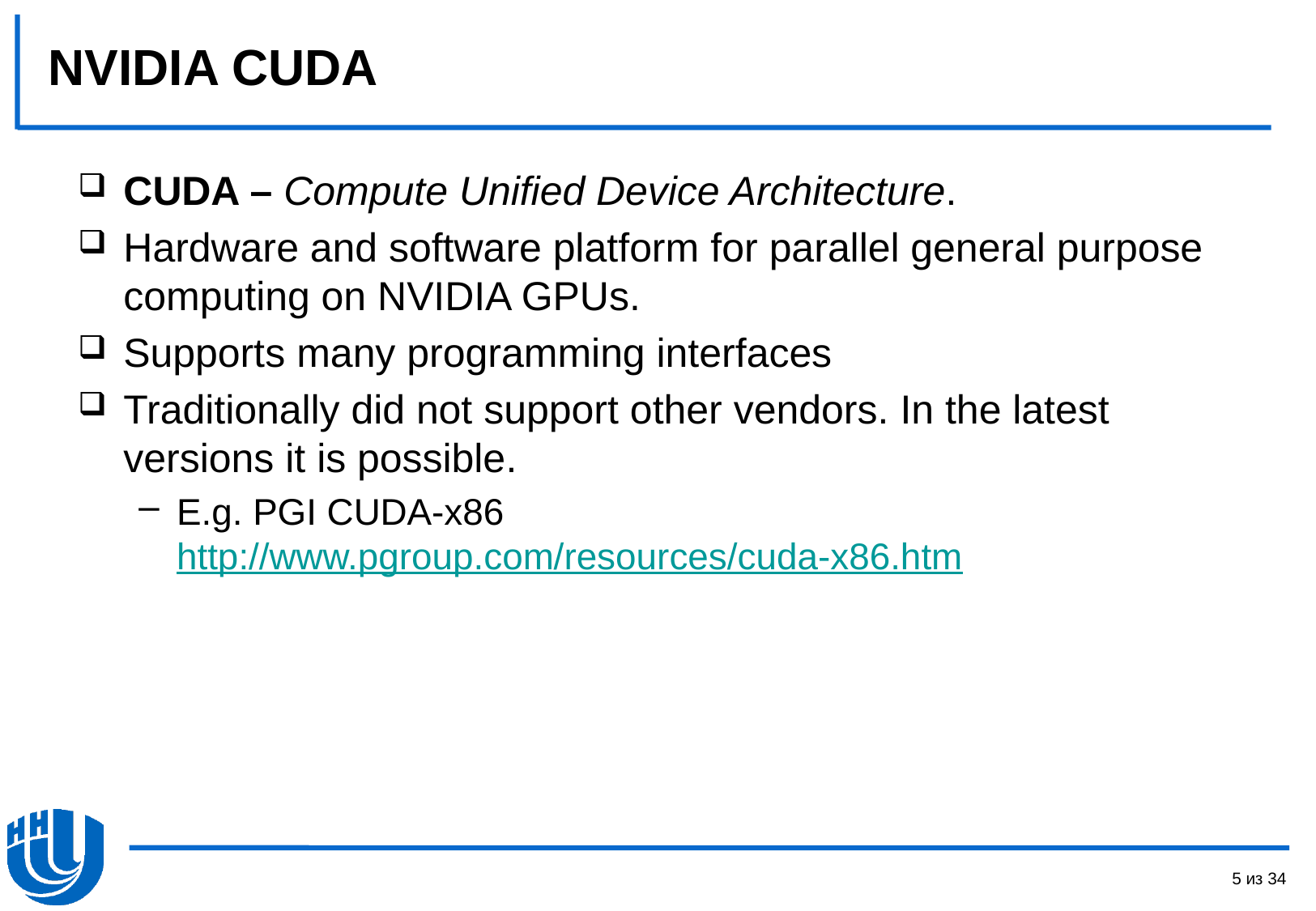

# NVIDIA CUDA
CUDA – Compute Unified Device Architecture.
Hardware and software platform for parallel general purpose computing on NVIDIA GPUs.
Supports many programming interfaces
Traditionally did not support other vendors. In the latest versions it is possible.
E.g. PGI CUDA-x86 http://www.pgroup.com/resources/cuda-x86.htm
5